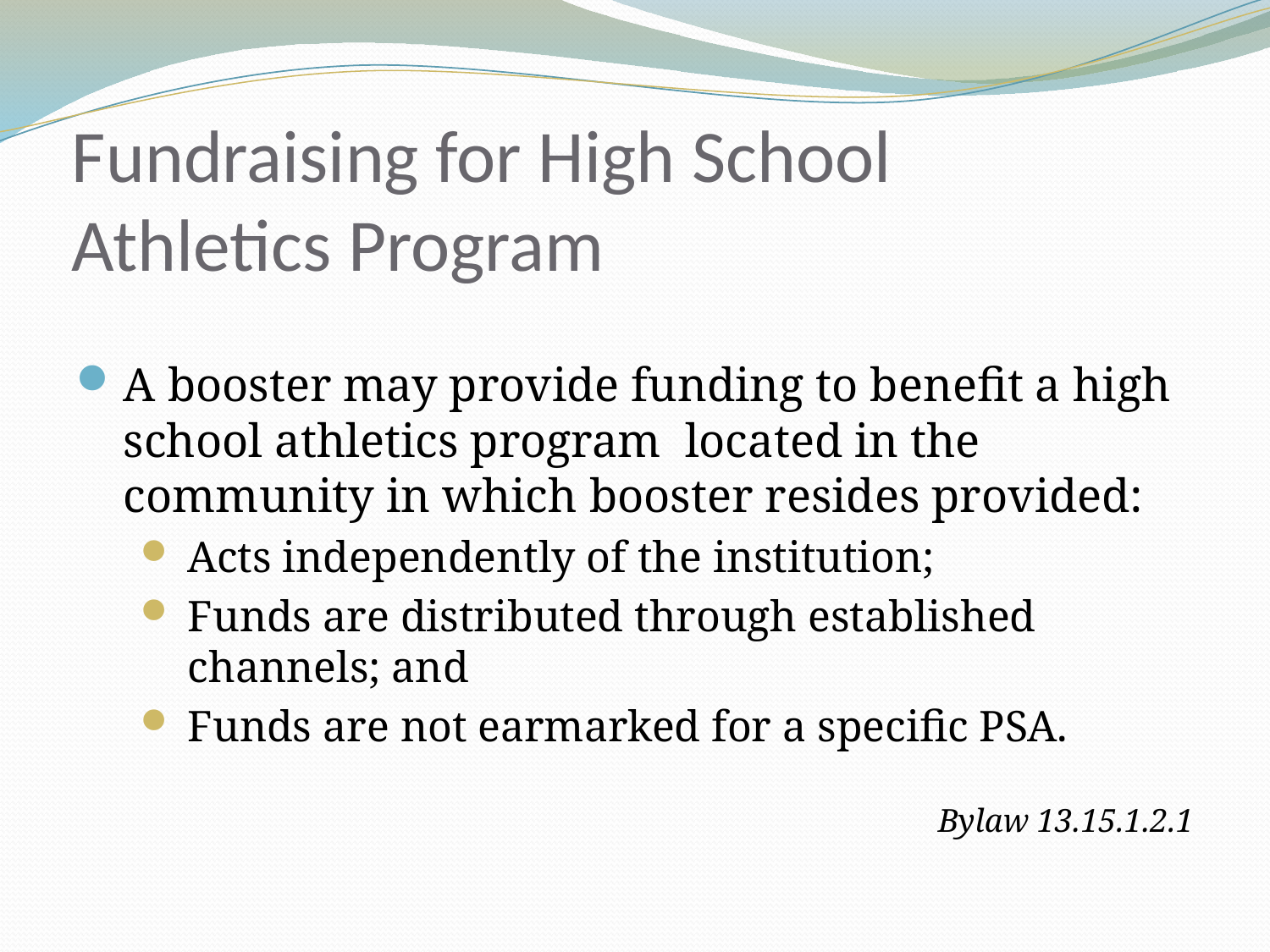

# Fundraising for High School Athletics Program

A booster may provide funding to benefit a high school athletics program  located in the community in which booster resides provided:
Acts independently of the institution;
Funds are distributed through established channels; and
Funds are not earmarked for a specific PSA.

Bylaw 13.15.1.2.1